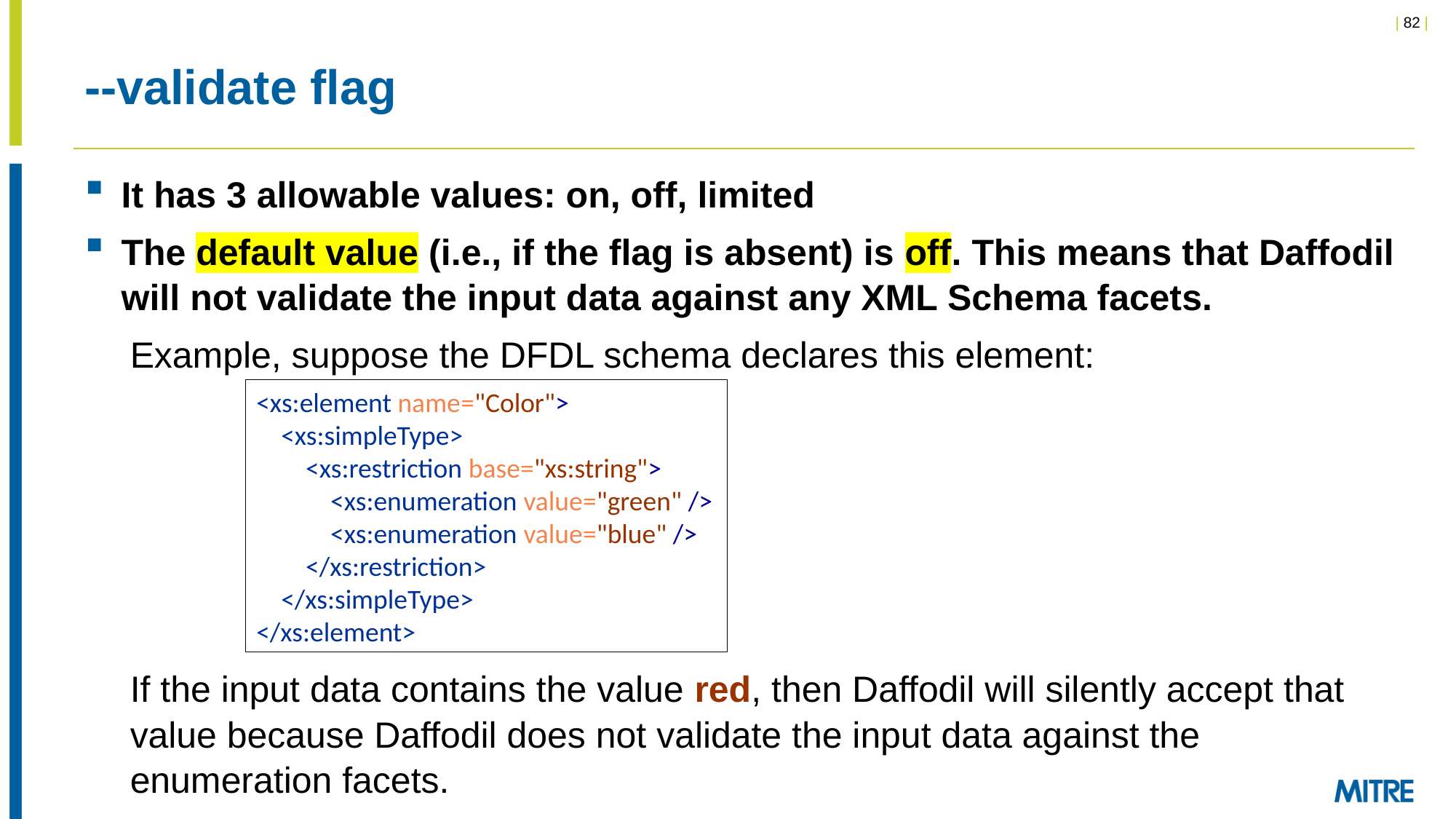

# --validate flag
It has 3 allowable values: on, off, limited
The default value (i.e., if the flag is absent) is off. This means that Daffodil will not validate the input data against any XML Schema facets.
Example, suppose the DFDL schema declares this element:
<xs:element name="Color">
    <xs:simpleType>
        <xs:restriction base="xs:string">
            <xs:enumeration value="green" />
            <xs:enumeration value="blue" />
        </xs:restriction>
    </xs:simpleType>
</xs:element>
If the input data contains the value red, then Daffodil will silently accept that value because Daffodil does not validate the input data against the enumeration facets.